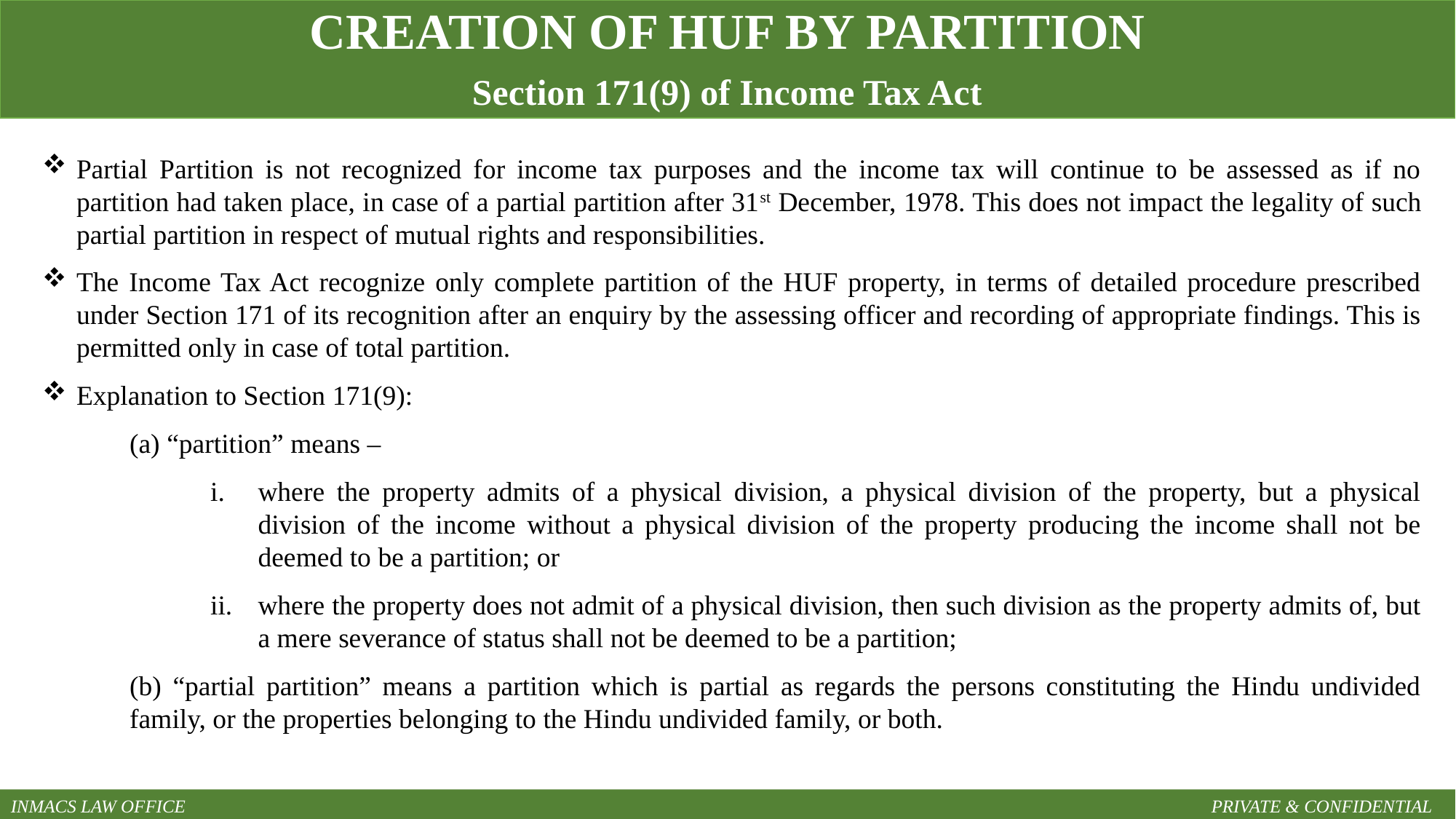

CREATION OF HUF BY PARTITION
Section 171(9) of Income Tax Act
Partial Partition is not recognized for income tax purposes and the income tax will continue to be assessed as if no partition had taken place, in case of a partial partition after 31st December, 1978. This does not impact the legality of such partial partition in respect of mutual rights and responsibilities.
The Income Tax Act recognize only complete partition of the HUF property, in terms of detailed procedure prescribed under Section 171 of its recognition after an enquiry by the assessing officer and recording of appropriate findings. This is permitted only in case of total partition.
Explanation to Section 171(9):
(a) “partition” means –
where the property admits of a physical division, a physical division of the property, but a physical division of the income without a physical division of the property producing the income shall not be deemed to be a partition; or
where the property does not admit of a physical division, then such division as the property admits of, but a mere severance of status shall not be deemed to be a partition;
(b) “partial partition” means a partition which is partial as regards the persons constituting the Hindu undivided family, or the properties belonging to the Hindu undivided family, or both.

INMACS LAW OFFICE										PRIVATE & CONFIDENTIAL